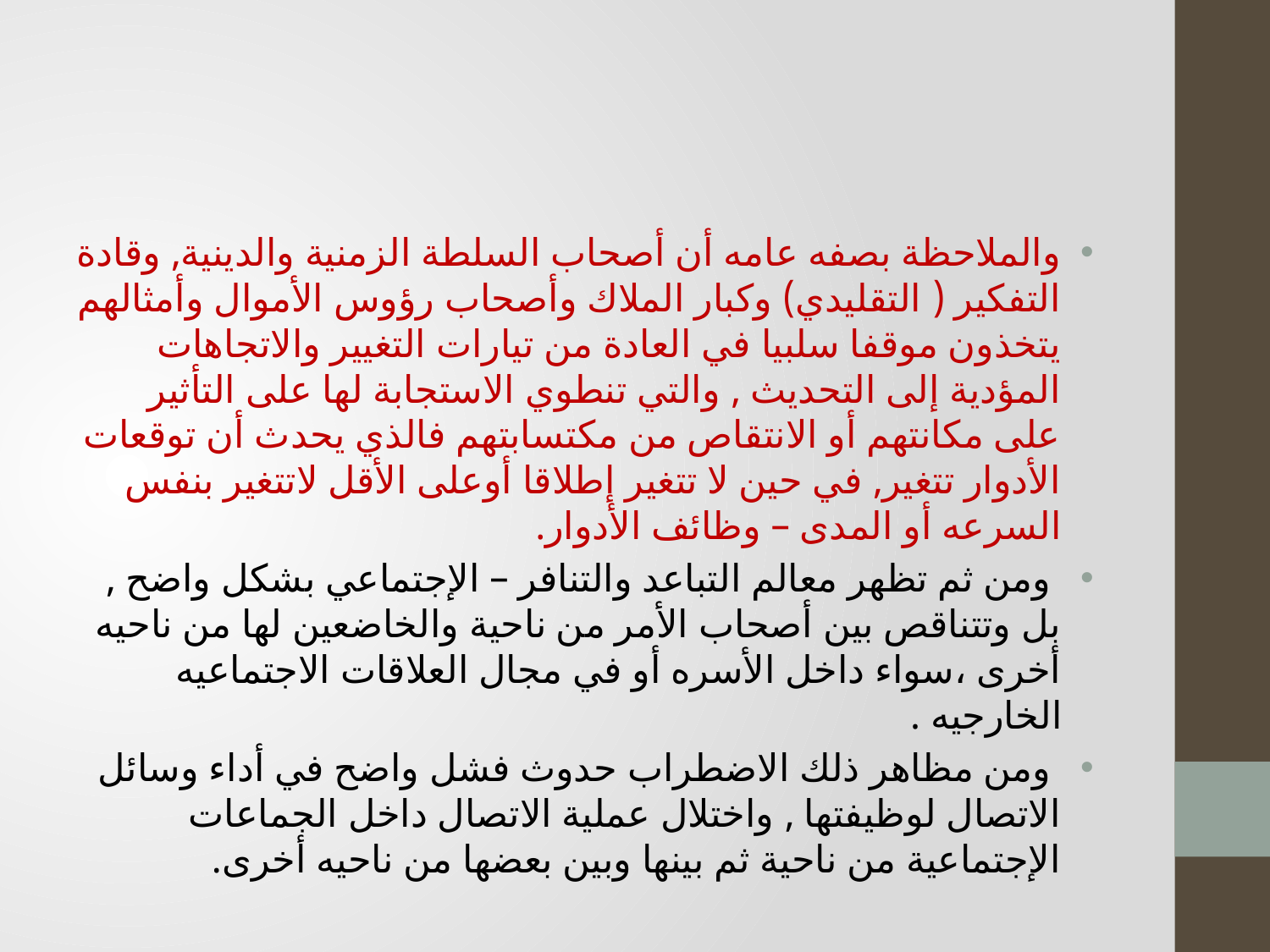

#
والملاحظة بصفه عامه أن أصحاب السلطة الزمنية والدينية, وقادة التفكير ( التقليدي) وكبار الملاك وأصحاب رؤوس الأموال وأمثالهم يتخذون موقفا سلبيا في العادة من تيارات التغيير والاتجاهات المؤدية إلى التحديث , والتي تنطوي الاستجابة لها على التأثير على مكانتهم أو الانتقاص من مكتسابتهم فالذي يحدث أن توقعات الأدوار تتغير, في حين لا تتغير إطلاقا أوعلى الأقل لاتتغير بنفس السرعه أو المدى – وظائف الأدوار.
 ومن ثم تظهر معالم التباعد والتنافر – الإجتماعي بشكل واضح , بل وتتناقص بين أصحاب الأمر من ناحية والخاضعين لها من ناحيه أخرى ،سواء داخل الأسره أو في مجال العلاقات الاجتماعيه الخارجيه .
 ومن مظاهر ذلك الاضطراب حدوث فشل واضح في أداء وسائل الاتصال لوظيفتها , واختلال عملية الاتصال داخل الجماعات الإجتماعية من ناحية ثم بينها وبين بعضها من ناحيه أخرى.